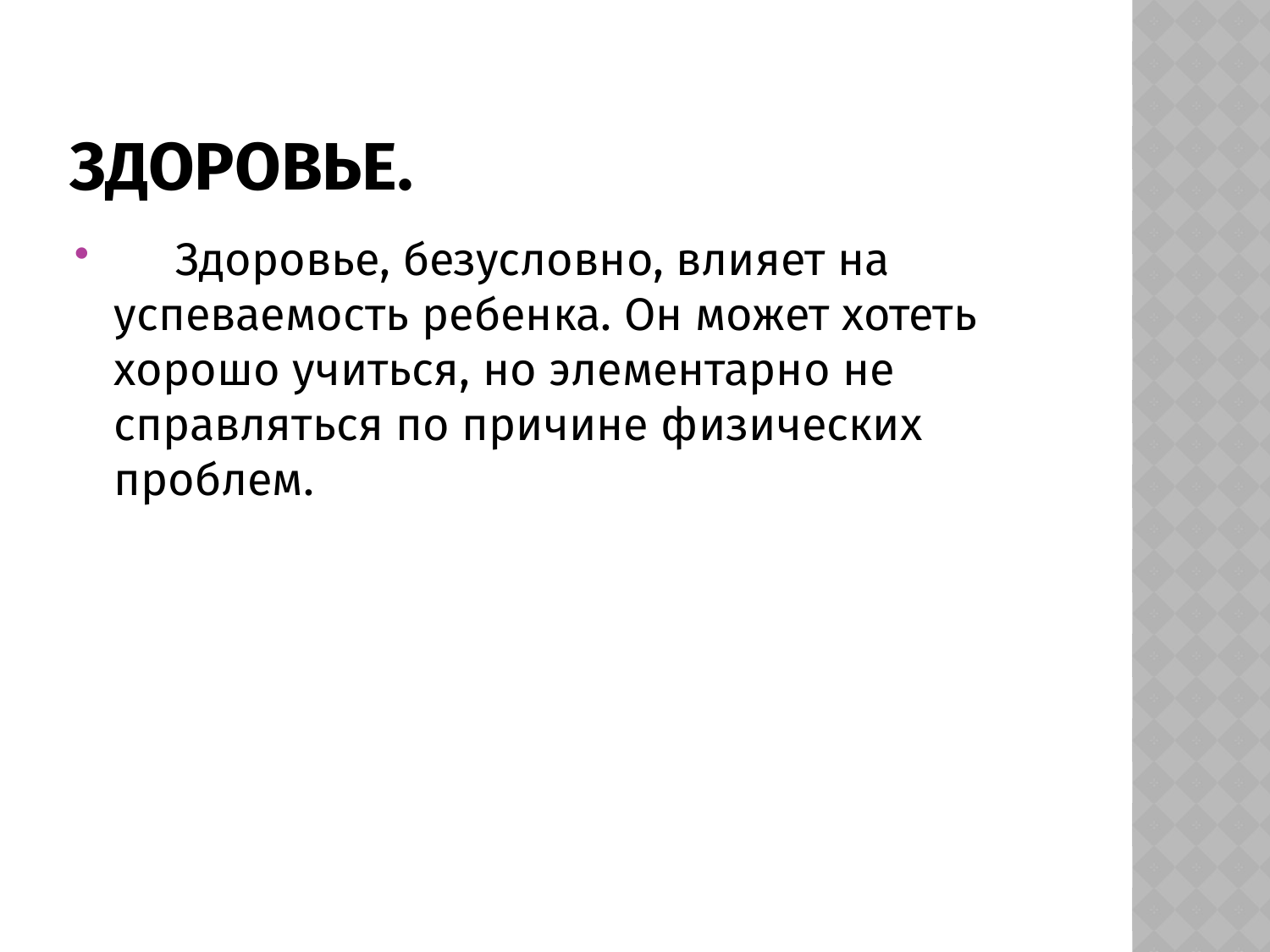

# Здоровье.
     Здоровье, безусловно, влияет на успеваемость ребенка. Он может хотеть хорошо учиться, но элементарно не справляться по причине физических проблем.